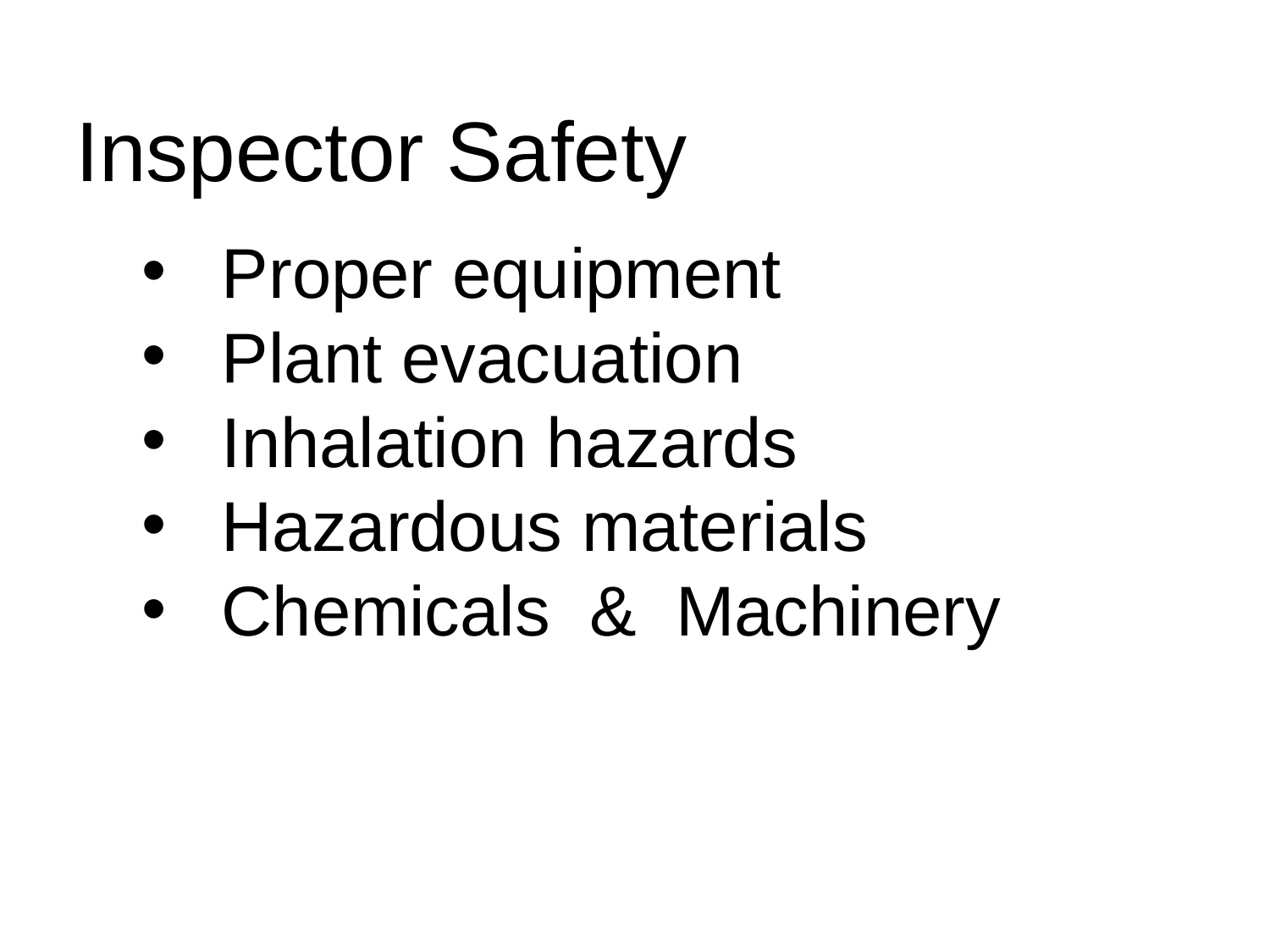

Inspector Safety
Proper equipment
Plant evacuation
Inhalation hazards
Hazardous materials
Chemicals  &  Machinery